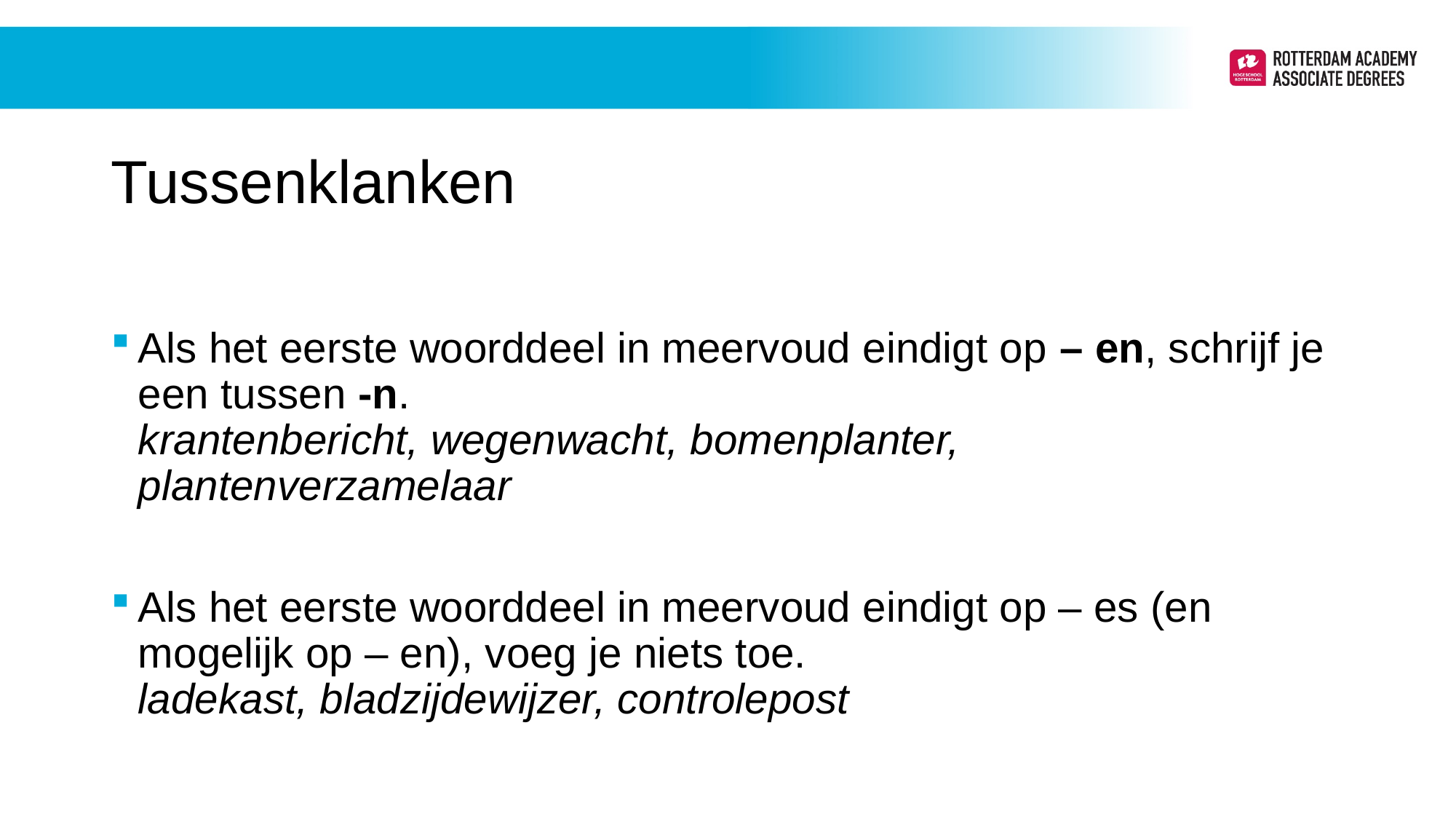

# Tussenklanken
Als het eerste woorddeel in meervoud eindigt op – en, schrijf je een tussen -n.
krantenbericht, wegenwacht, bomenplanter, plantenverzamelaar

Als het eerste woorddeel in meervoud eindigt op – es (en mogelijk op – en), voeg je niets toe.
ladekast, bladzijdewijzer, controlepost